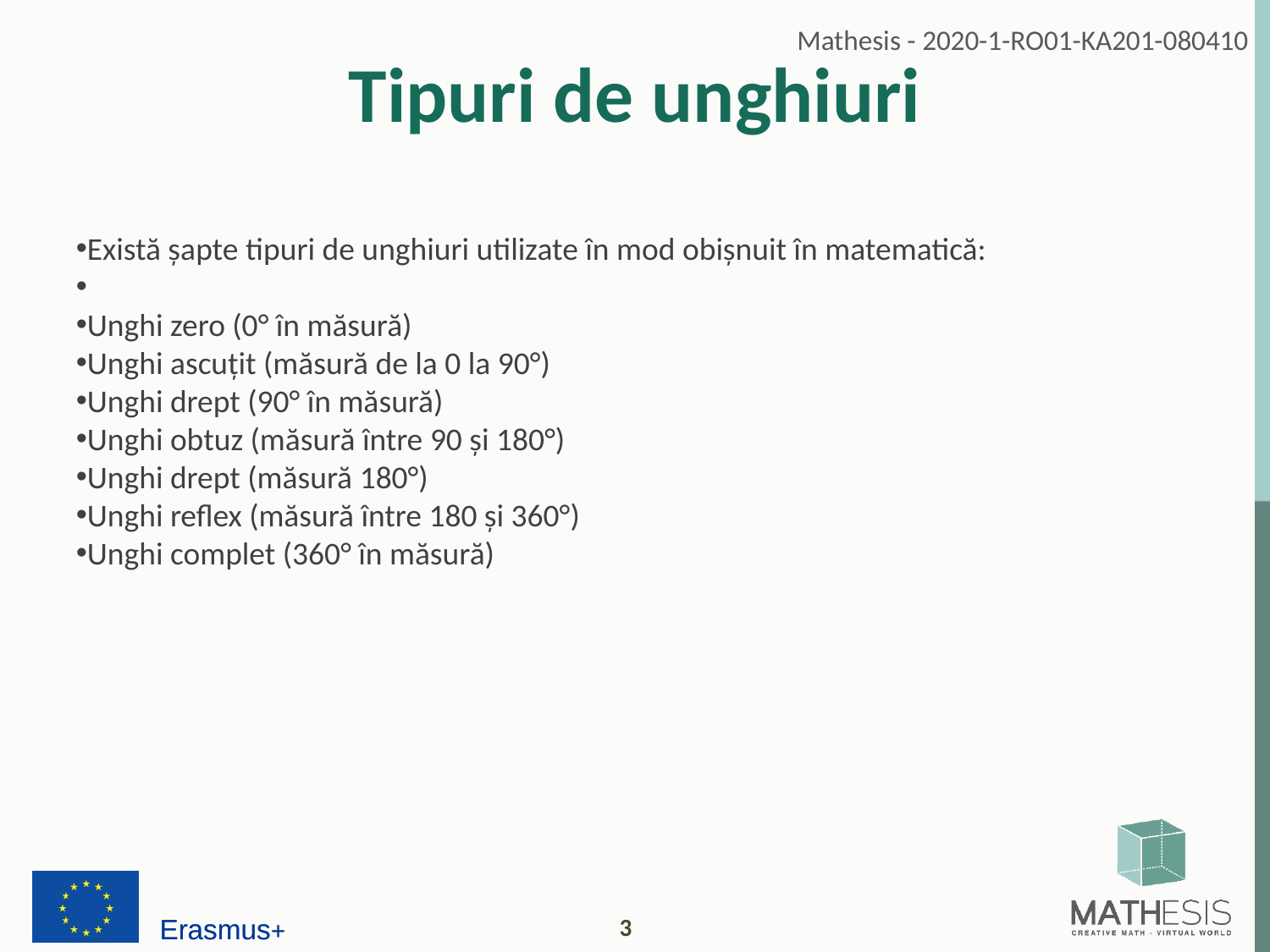

# Tipuri de unghiuri
Există șapte tipuri de unghiuri utilizate în mod obișnuit în matematică:

Unghi zero (0° în măsură)
Unghi ascuțit (măsură de la 0 la 90°)
Unghi drept (90° în măsură)
Unghi obtuz (măsură între 90 și 180°)
Unghi drept (măsură 180°)
Unghi reflex (măsură între 180 și 360°)
Unghi complet (360° în măsură)